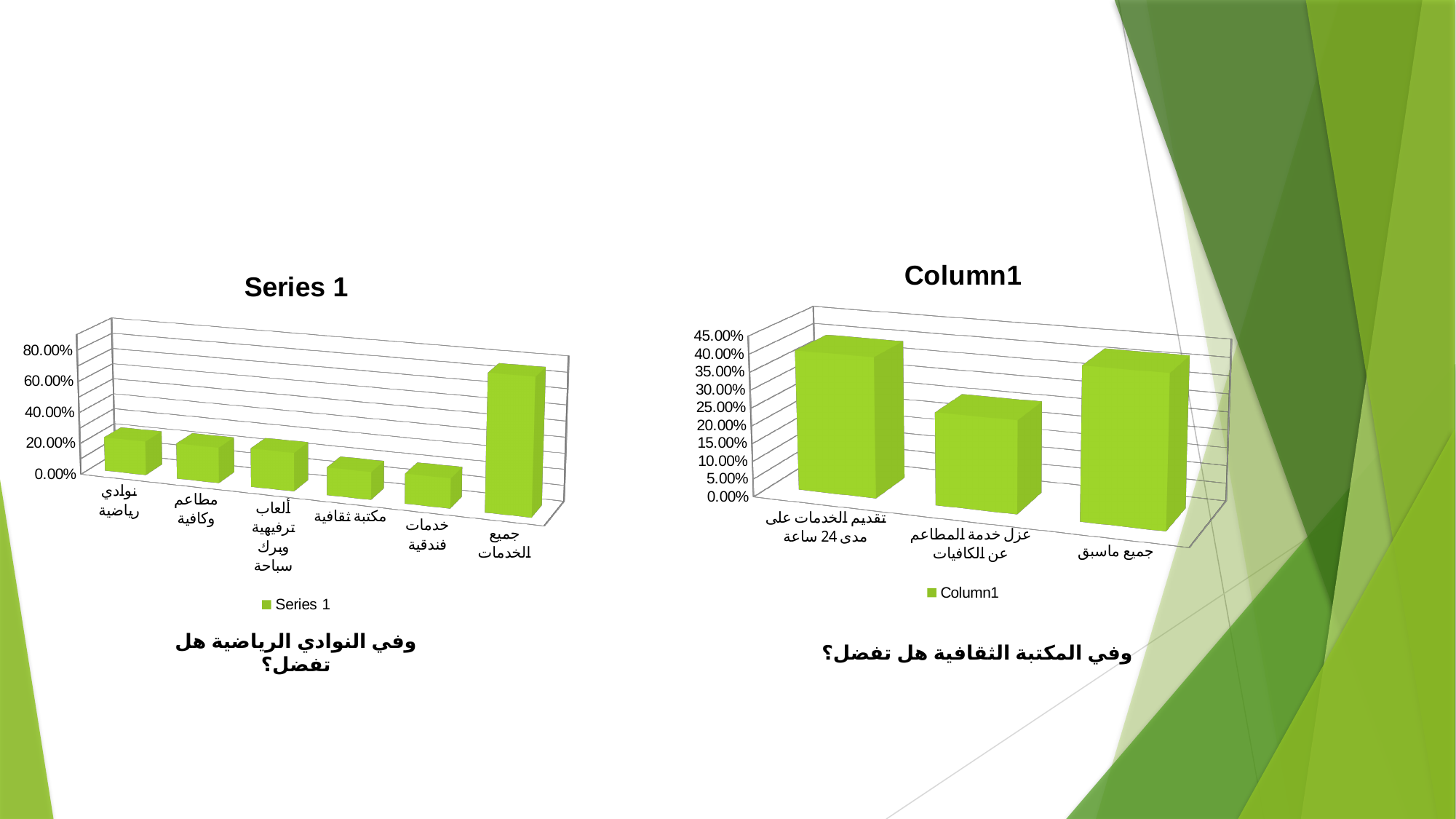

#

[unsupported chart]

[unsupported chart]

وفي النوادي الرياضية هل تفضل؟
وفي المكتبة الثقافية هل تفضل؟